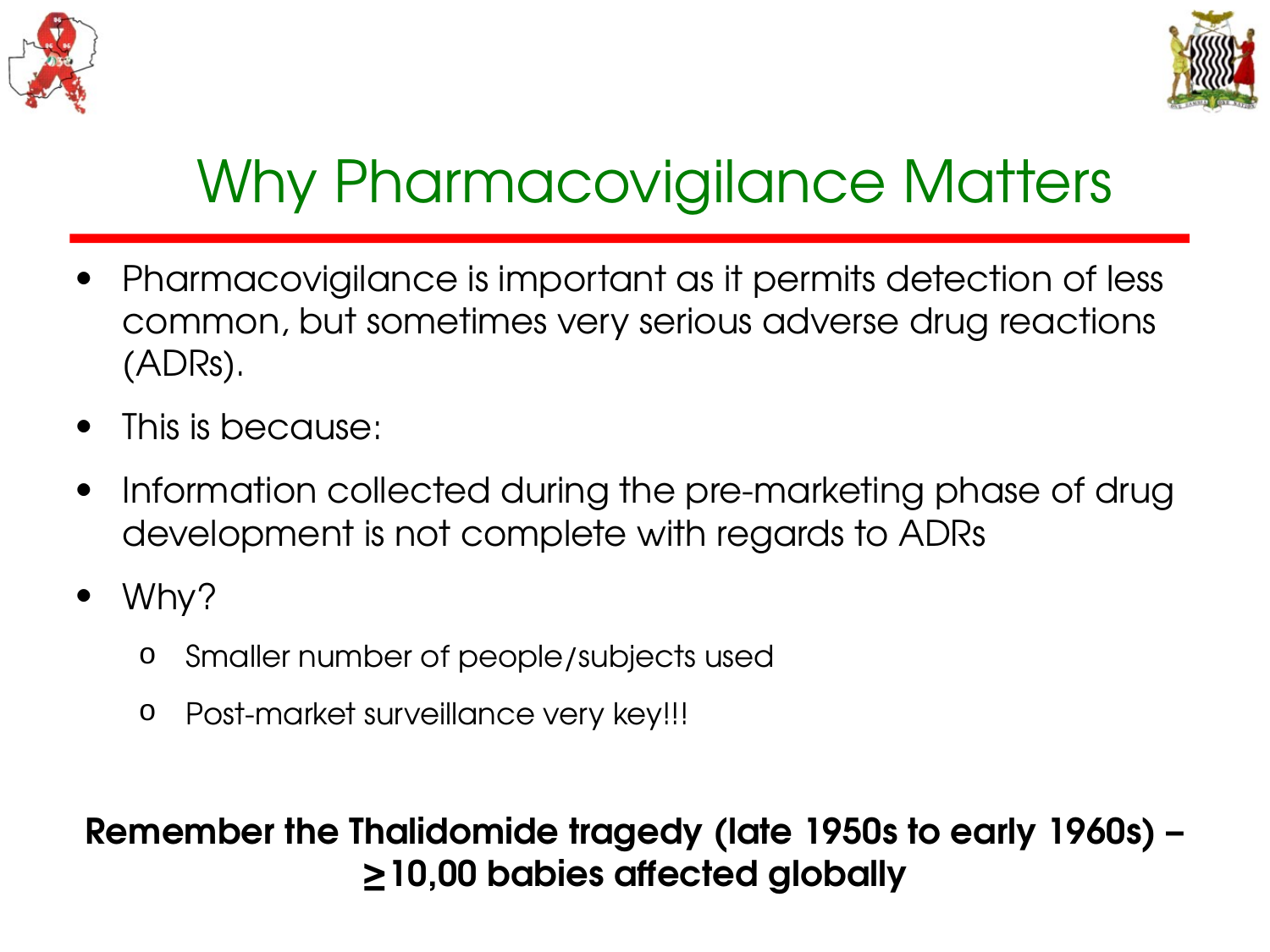

Why Pharmacovigilance Matters
Pharmacovigilance is important as it permits detection of less common, but sometimes very serious adverse drug reactions (ADRs).
This is because:
Information collected during the pre-marketing phase of drug development is not complete with regards to ADRs
Why?
Smaller number of people/subjects used
Post-market surveillance very key!!!

Remember the Thalidomide tragedy (late 1950s to early 1960s) – ≥10,00 babies affected globally